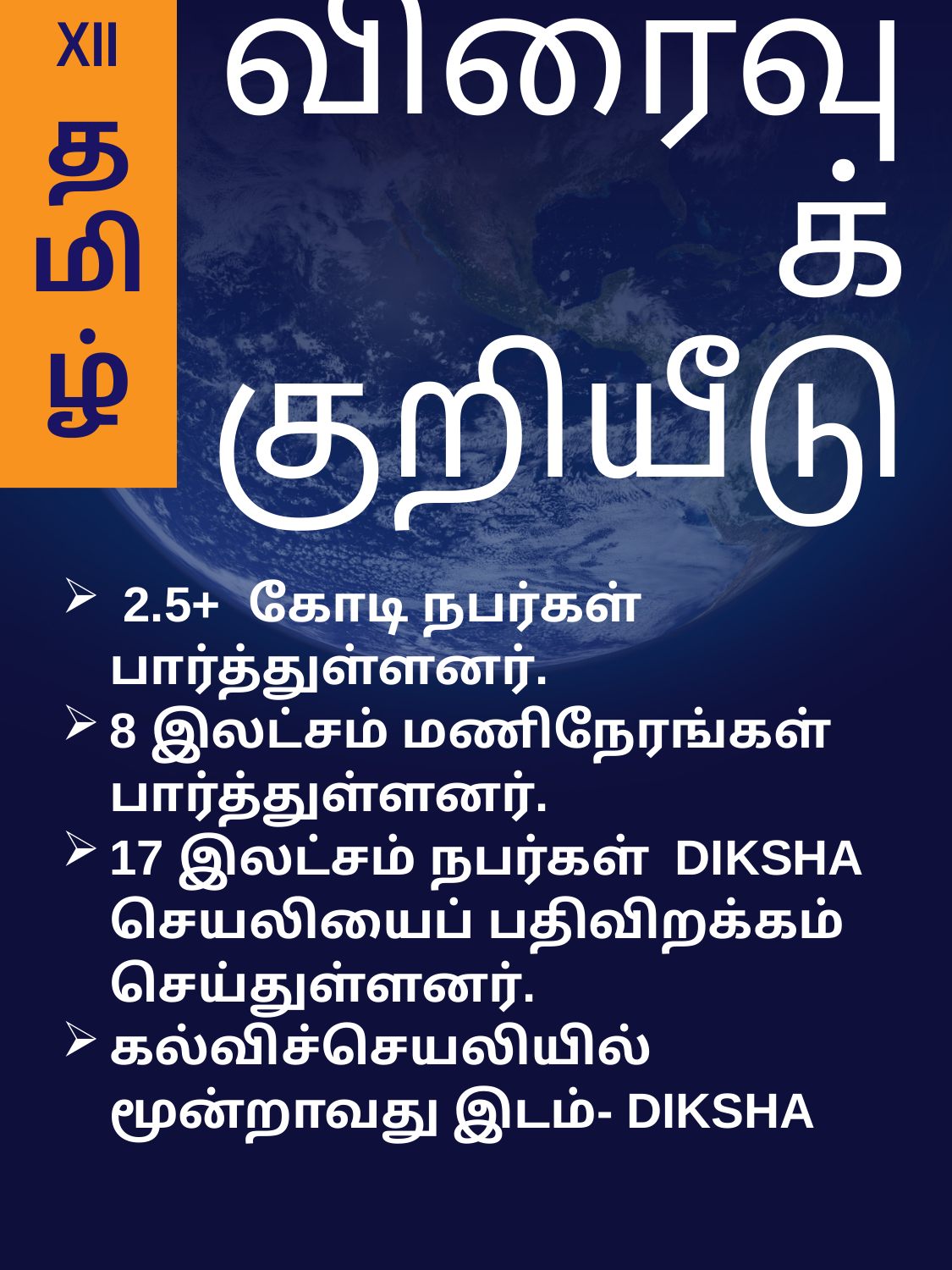

XII
த
மி
ழ்

# விரைவுக் குறியீடு
 2.5+  கோடி நபர்கள் பார்த்துள்ளனர்.
8 இலட்சம் மணிநேரங்கள் பார்த்துள்ளனர்.
17 இலட்சம் நபர்கள்  DIKSHA செயலியைப் பதிவிறக்கம் செய்துள்ளனர்.
கல்விச்செயலியில் மூன்றாவது இடம்- DIKSHA